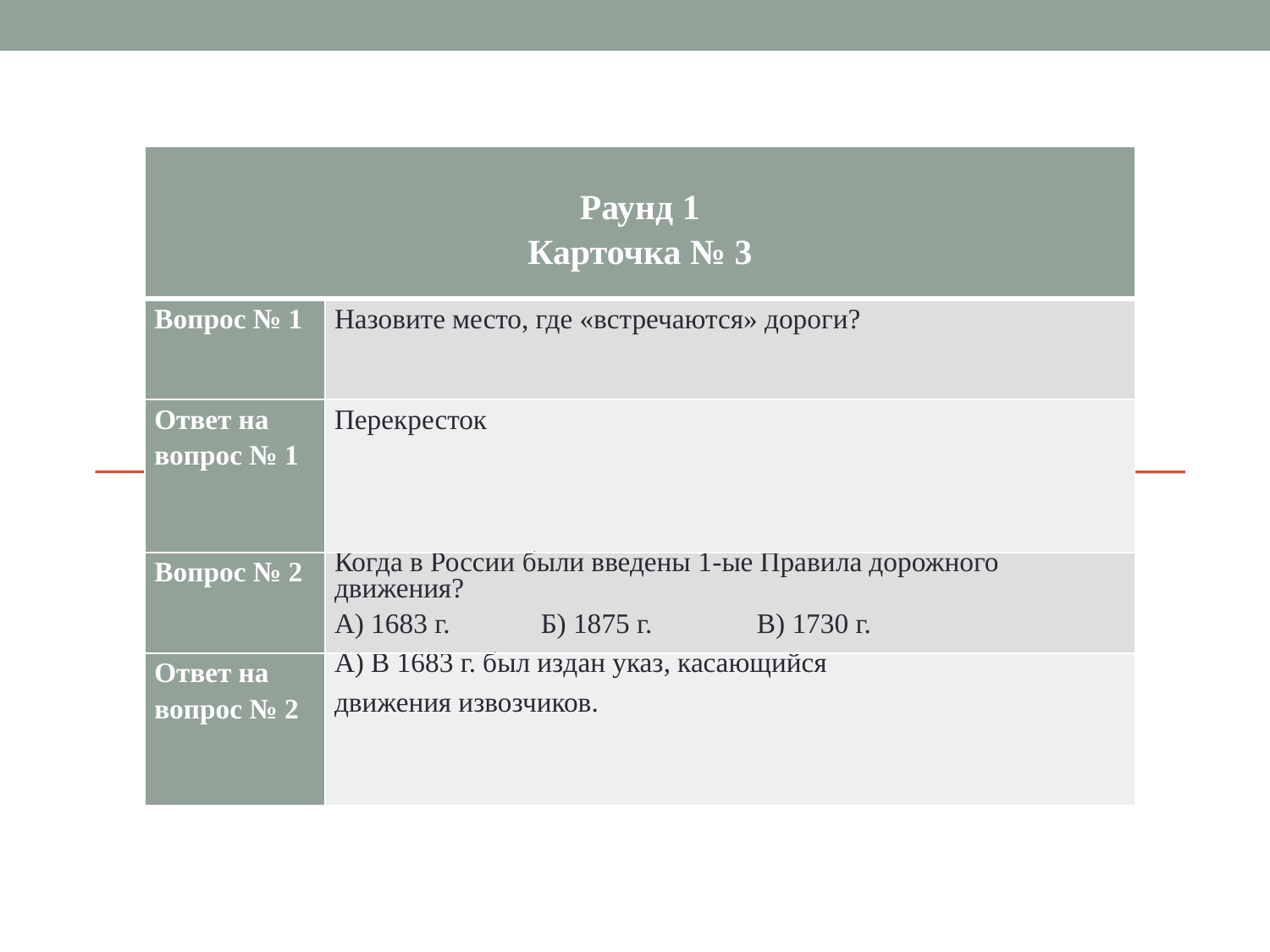

| Раунд 1 Карточка № 3 |  |
| --- | --- |
| Вопрос № 1 | Назовите место, где «встречаются» дороги? |
| Ответ на вопрос № 1 | Перекресток |
| Вопрос № 2 | Когда в России были введены 1-ые Правила дорожного движения? А) 1683 г. Б) 1875 г. В) 1730 г. |
| Ответ на вопрос № 2 | А) В 1683 г. был издан указ, касающийся движения извозчиков. |